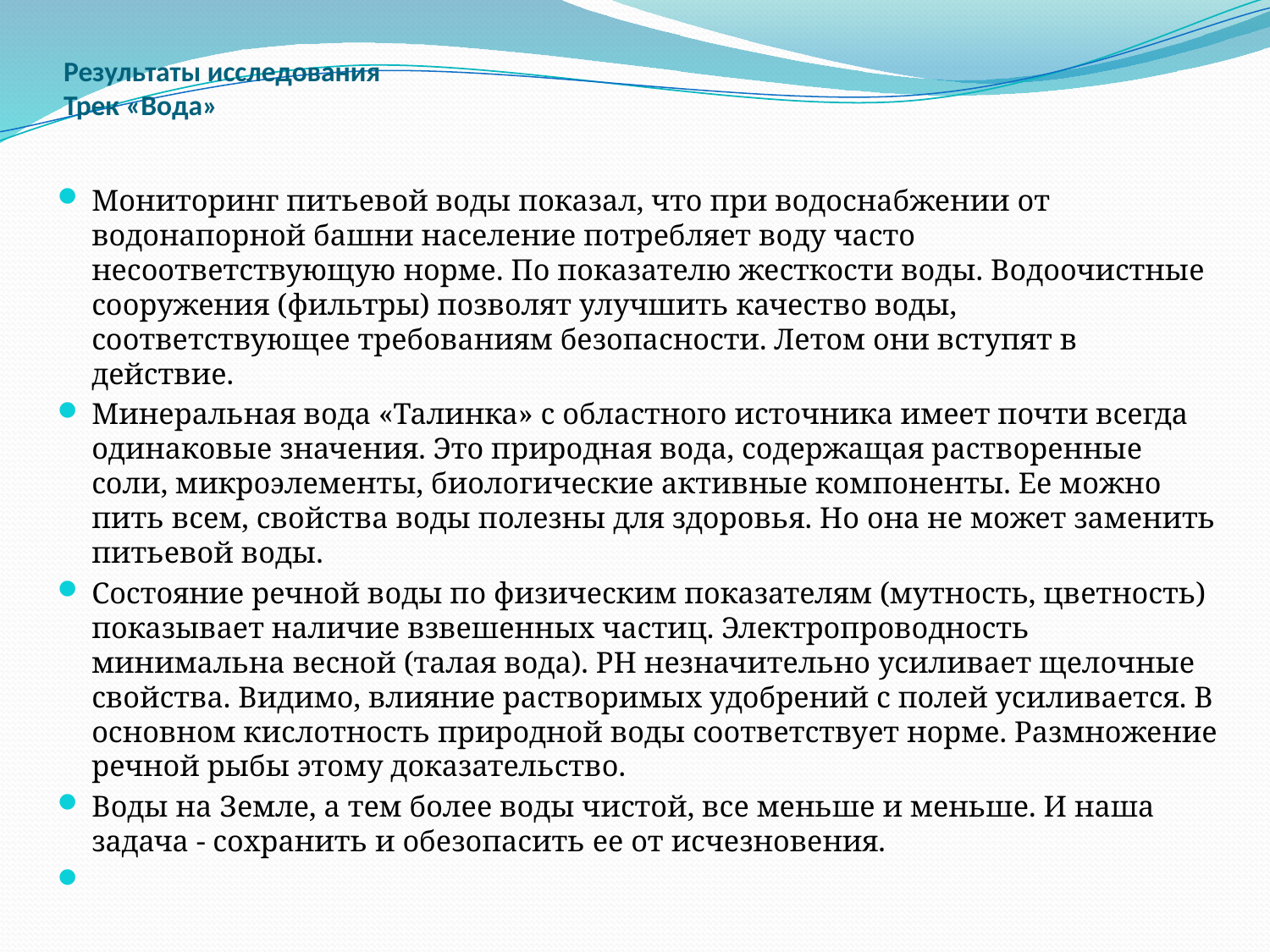

# Результаты исследования Трек «Вода»
Мониторинг питьевой воды показал, что при водоснабжении от водонапорной башни население потребляет воду часто несоответствующую норме. По показателю жесткости воды. Водоочистные сооружения (фильтры) позволят улучшить качество воды, соответствующее требованиям безопасности. Летом они вступят в действие.
Минеральная вода «Талинка» с областного источника имеет почти всегда одинаковые значения. Это природная вода, содержащая растворенные соли, микроэлементы, биологические активные компоненты. Ее можно пить всем, свойства воды полезны для здоровья. Но она не может заменить питьевой воды.
Состояние речной воды по физическим показателям (мутность, цветность) показывает наличие взвешенных частиц. Электропроводность минимальна весной (талая вода). РН незначительно усиливает щелочные свойства. Видимо, влияние растворимых удобрений с полей усиливается. В основном кислотность природной воды соответствует норме. Размножение речной рыбы этому доказательство.
Воды на Земле, а тем более воды чистой, все меньше и меньше. И наша задача - сохранить и обезопасить ее от исчезновения.